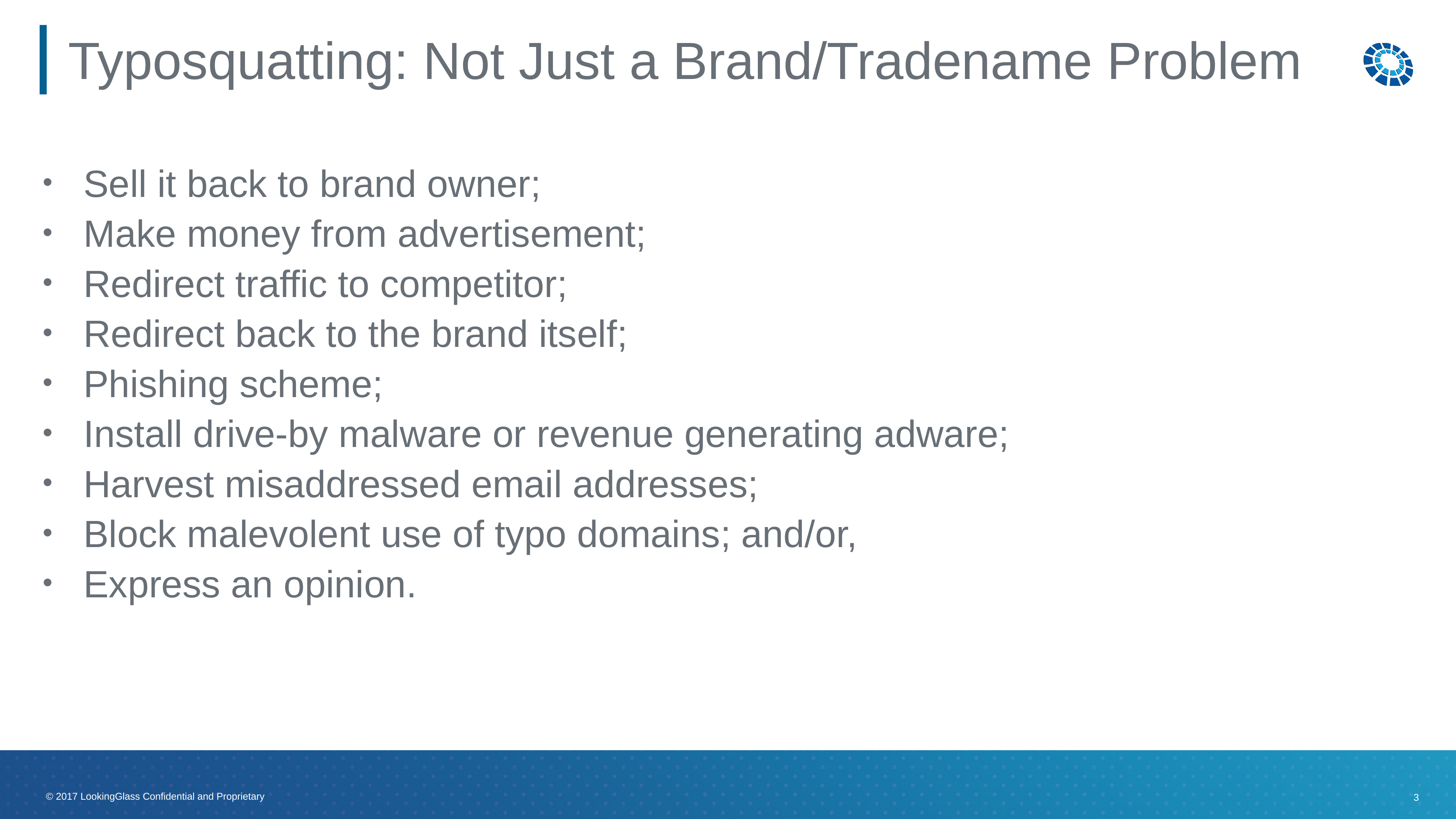

# Typosquatting: Not Just a Brand/Tradename Problem
Sell it back to brand owner;
Make money from advertisement;
Redirect traffic to competitor;
Redirect back to the brand itself;
Phishing scheme;
Install drive-by malware or revenue generating adware;
Harvest misaddressed email addresses;
Block malevolent use of typo domains; and/or,
Express an opinion.